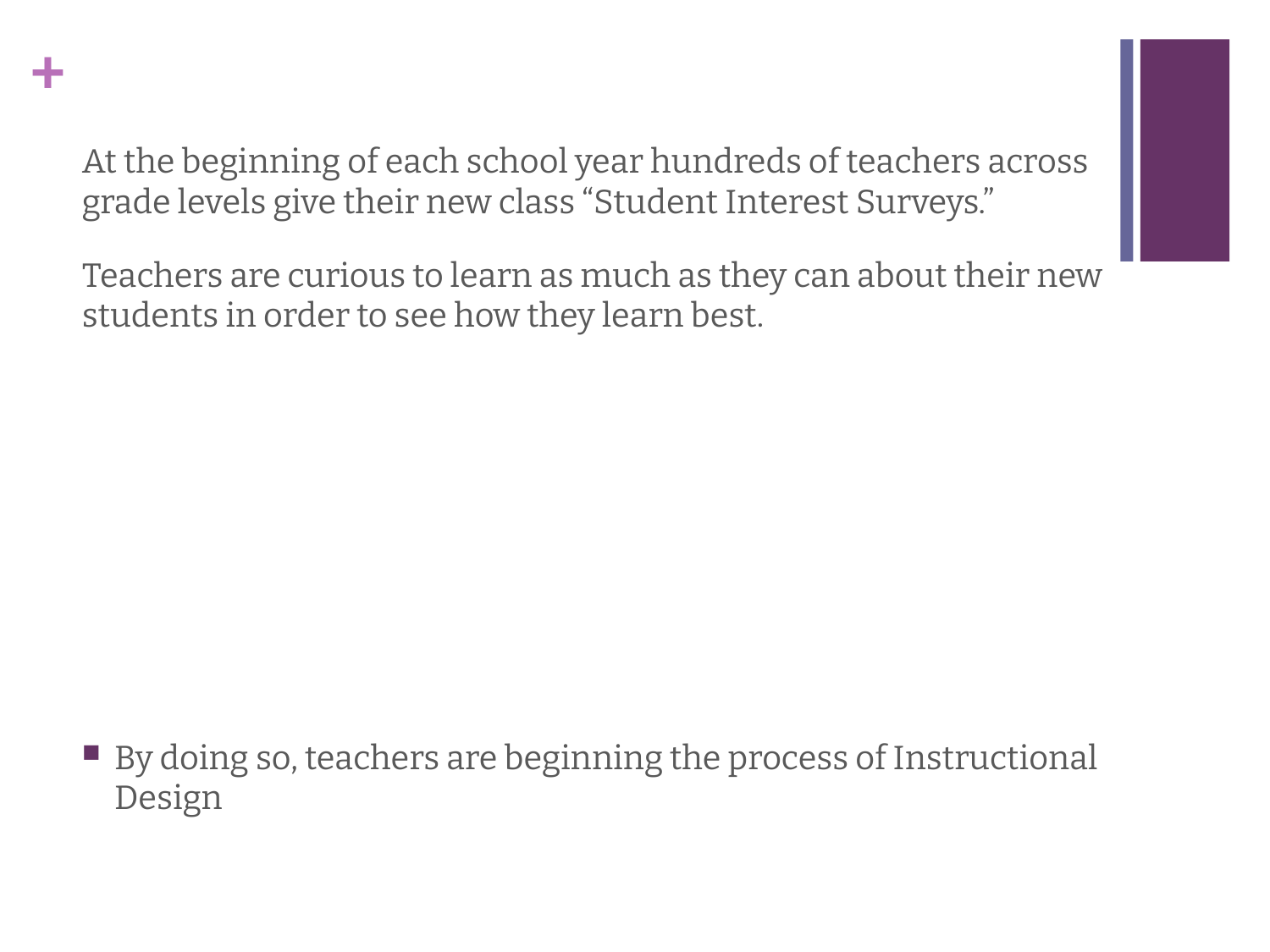

At the beginning of each school year hundreds of teachers across grade levels give their new class “Student Interest Surveys.”
Teachers are curious to learn as much as they can about their new students in order to see how they learn best.

By doing so, teachers are beginning the process of Instructional Design